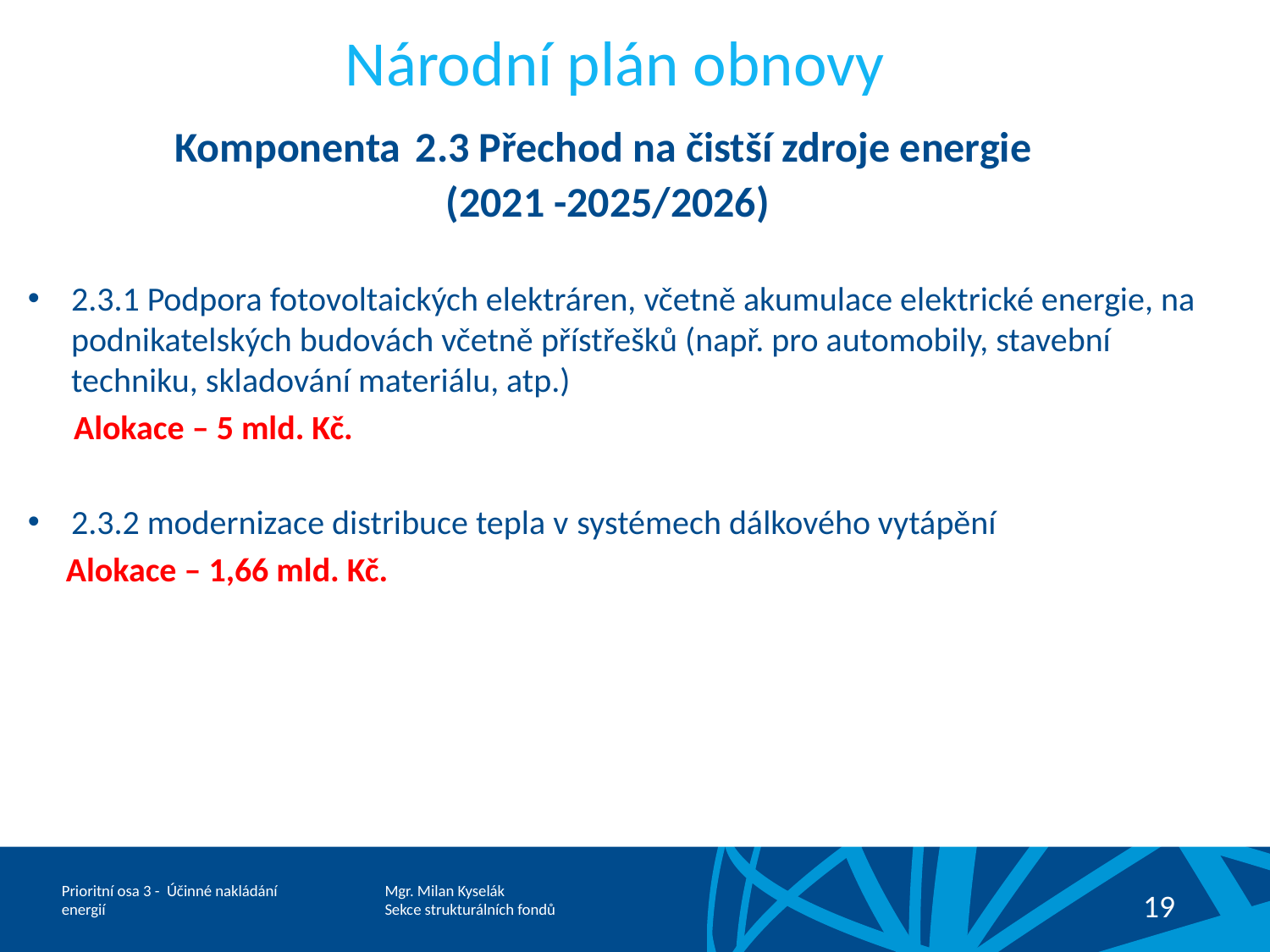

# Národní plán obnovy Komponenta 2.3 Přechod na čistší zdroje energie (2021 -2025/2026)
2.3.1 Podpora fotovoltaických elektráren, včetně akumulace elektrické energie, na podnikatelských budovách včetně přístřešků (např. pro automobily, stavební techniku, skladování materiálu, atp.)
      Alokace – 5 mld. Kč.

2.3.2 modernizace distribuce tepla v systémech dálkového vytápění
     Alokace – 1,66 mld. Kč.